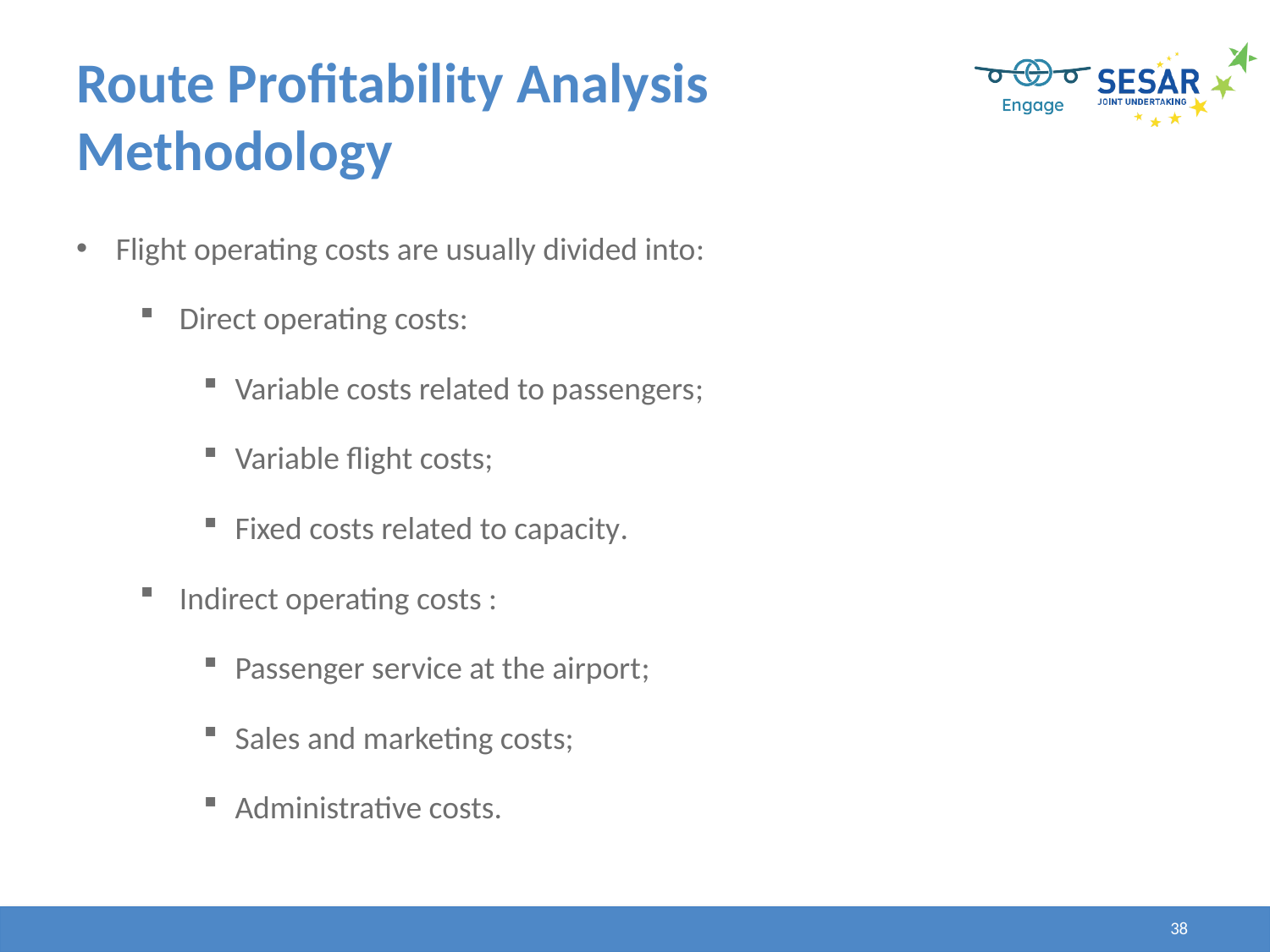

# Route Profitability Analysis Methodology
Flight operating costs are usually divided into:
Direct operating costs:
Variable costs related to passengers;
Variable flight costs;
Fixed costs related to capacity.
Indirect operating costs :
Passenger service at the airport;
Sales and marketing costs;
Administrative costs.
38